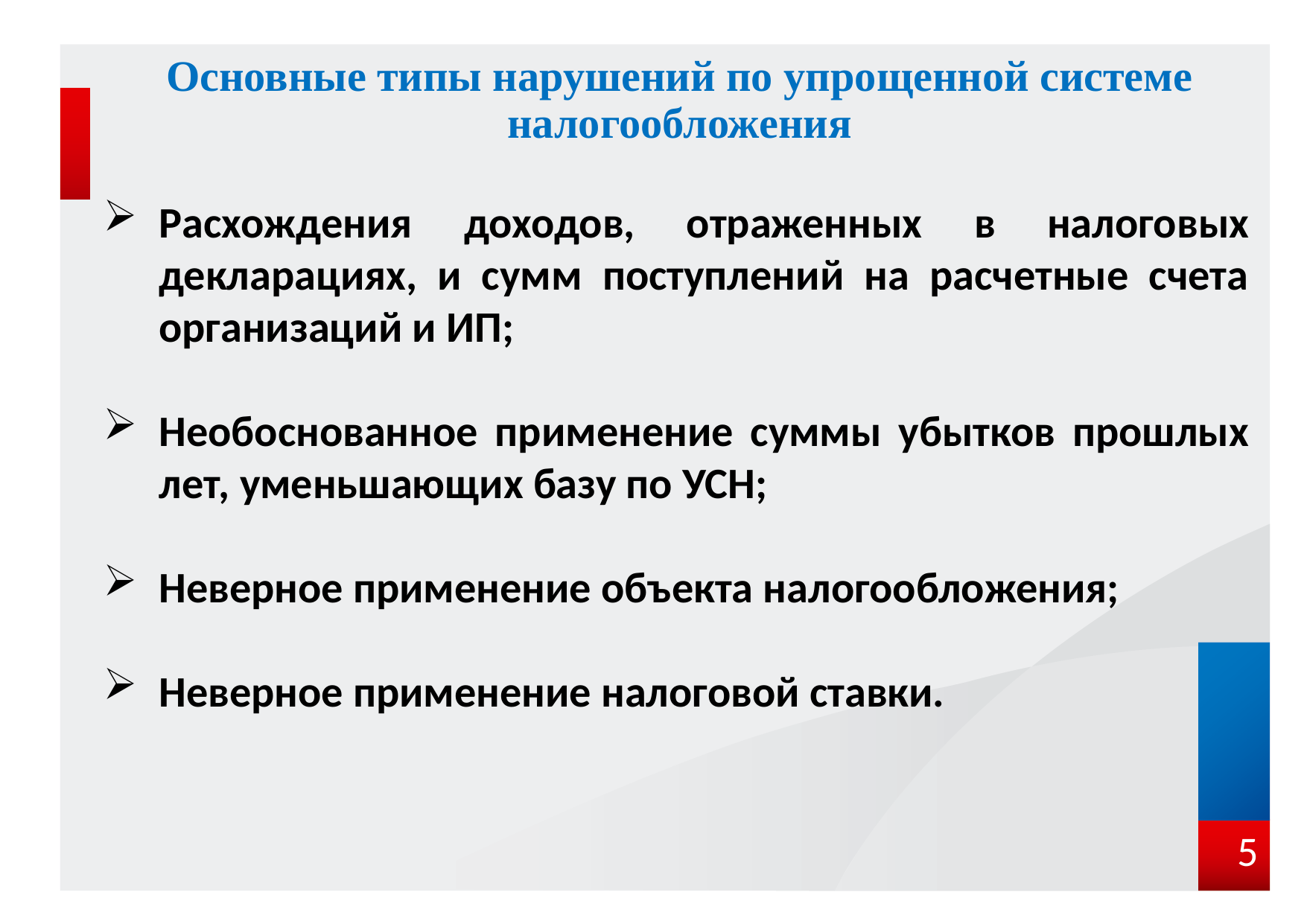

Основные типы нарушений по упрощенной системе налогообложения
Расхождения доходов, отраженных в налоговых декларациях, и сумм поступлений на расчетные счета организаций и ИП;

Необоснованное применение суммы убытков прошлых лет, уменьшающих базу по УСН;

Неверное применение объекта налогообложения;

Неверное применение налоговой ставки.

 5